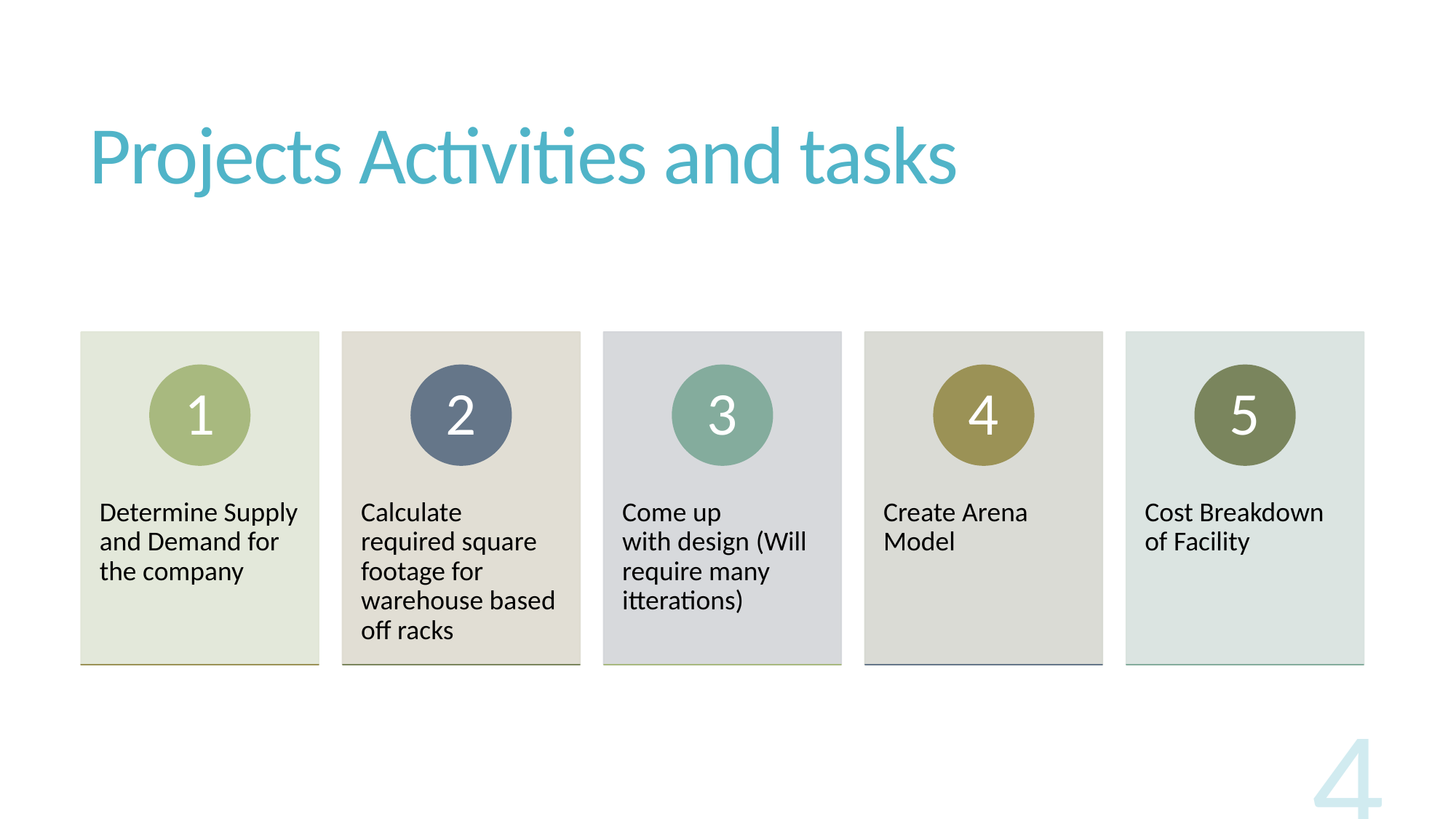

# Projects Activities and tasks
Determine Supply and Demand for the company
1
Calculate required square footage for warehouse based off racks
2
Come up with design (Will require many itterations)
3
Create Arena Model
4
Cost Breakdown of Facility
5
4